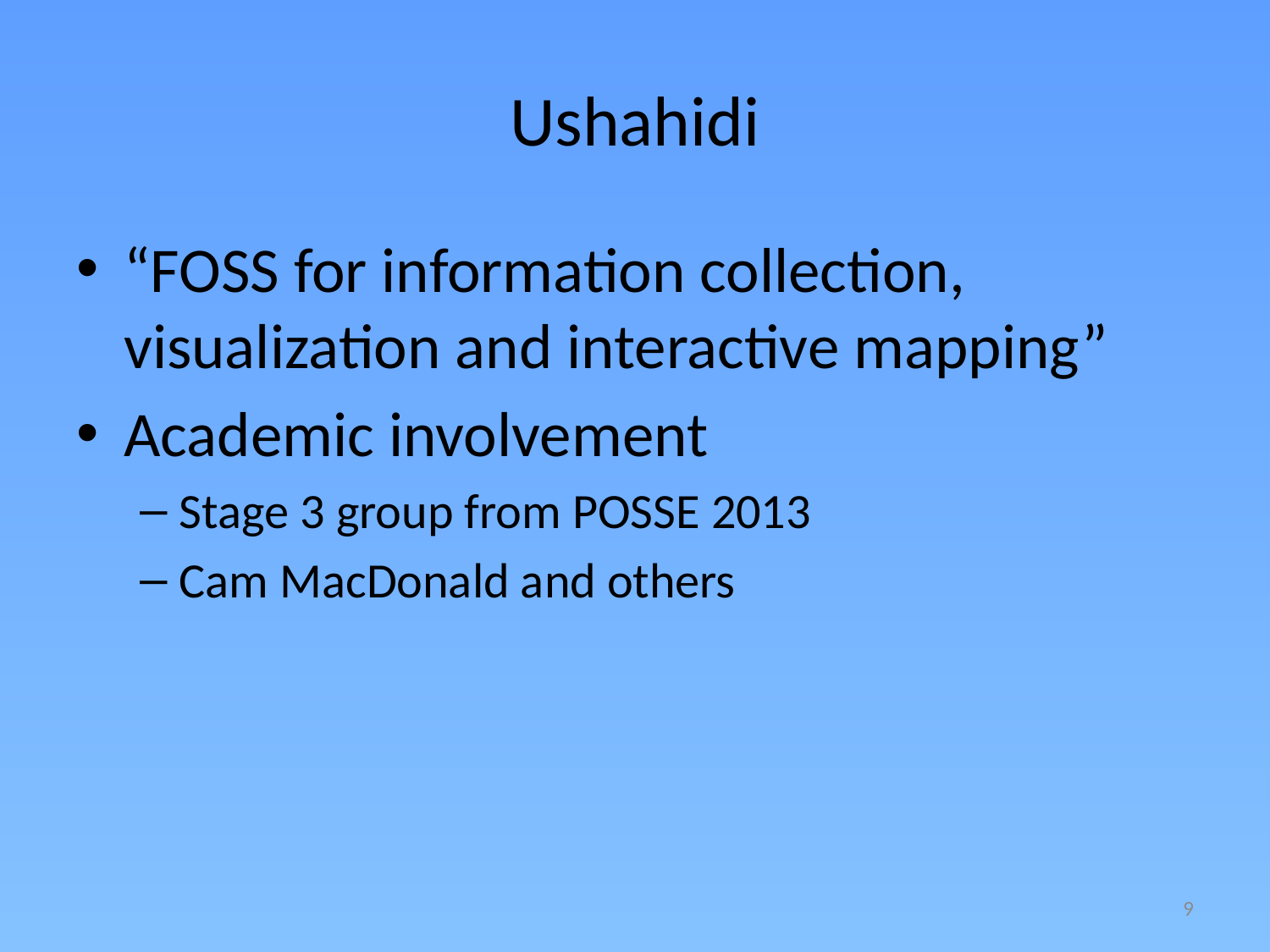

# Ushahidi
“FOSS for information collection, visualization and interactive mapping”
Academic involvement
Stage 3 group from POSSE 2013
Cam MacDonald and others
9